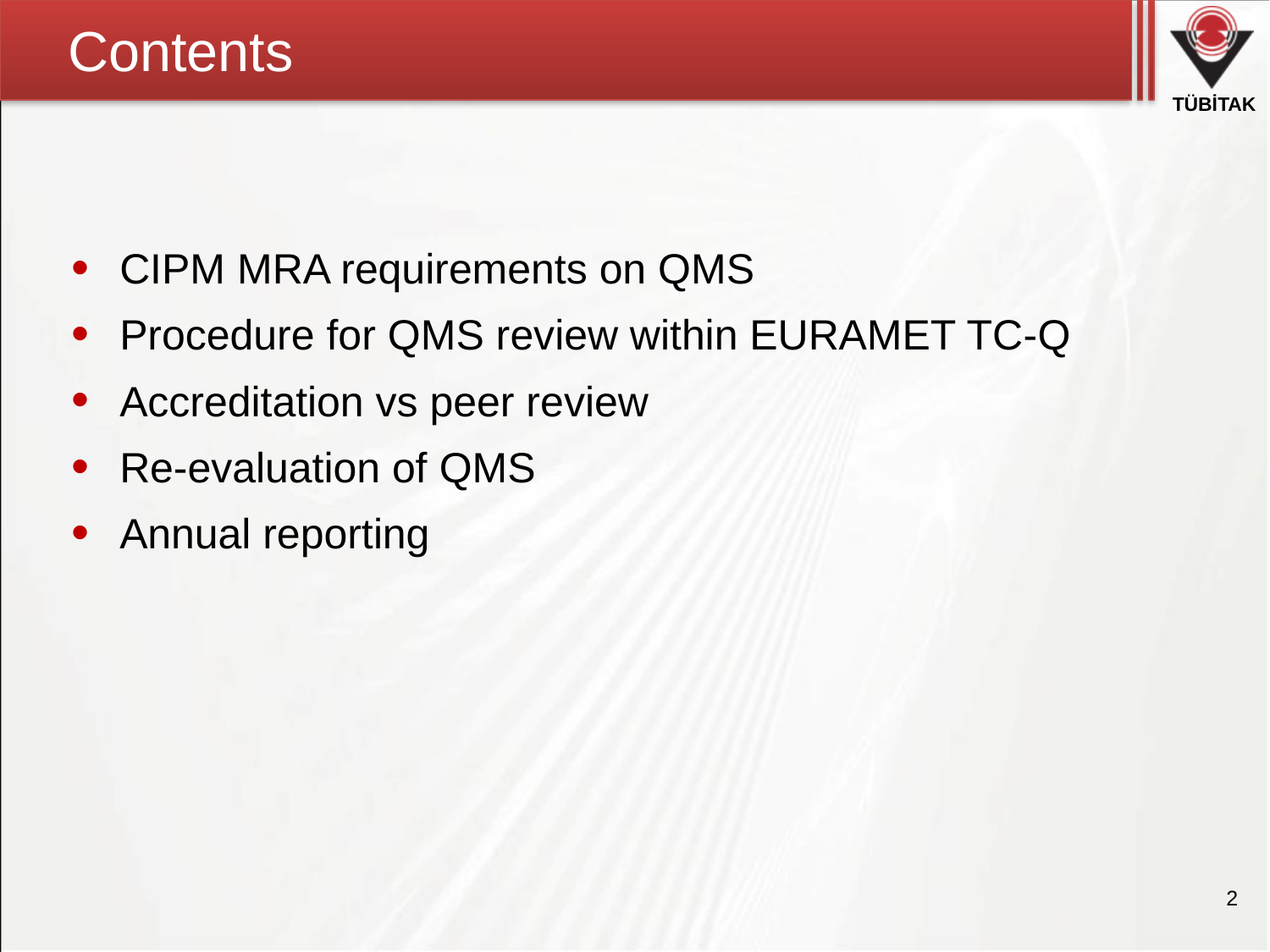

# Contents
CIPM MRA requirements on QMS
Procedure for QMS review within EURAMET TC-Q
Accreditation vs peer review
Re-evaluation of QMS
Annual reporting
2